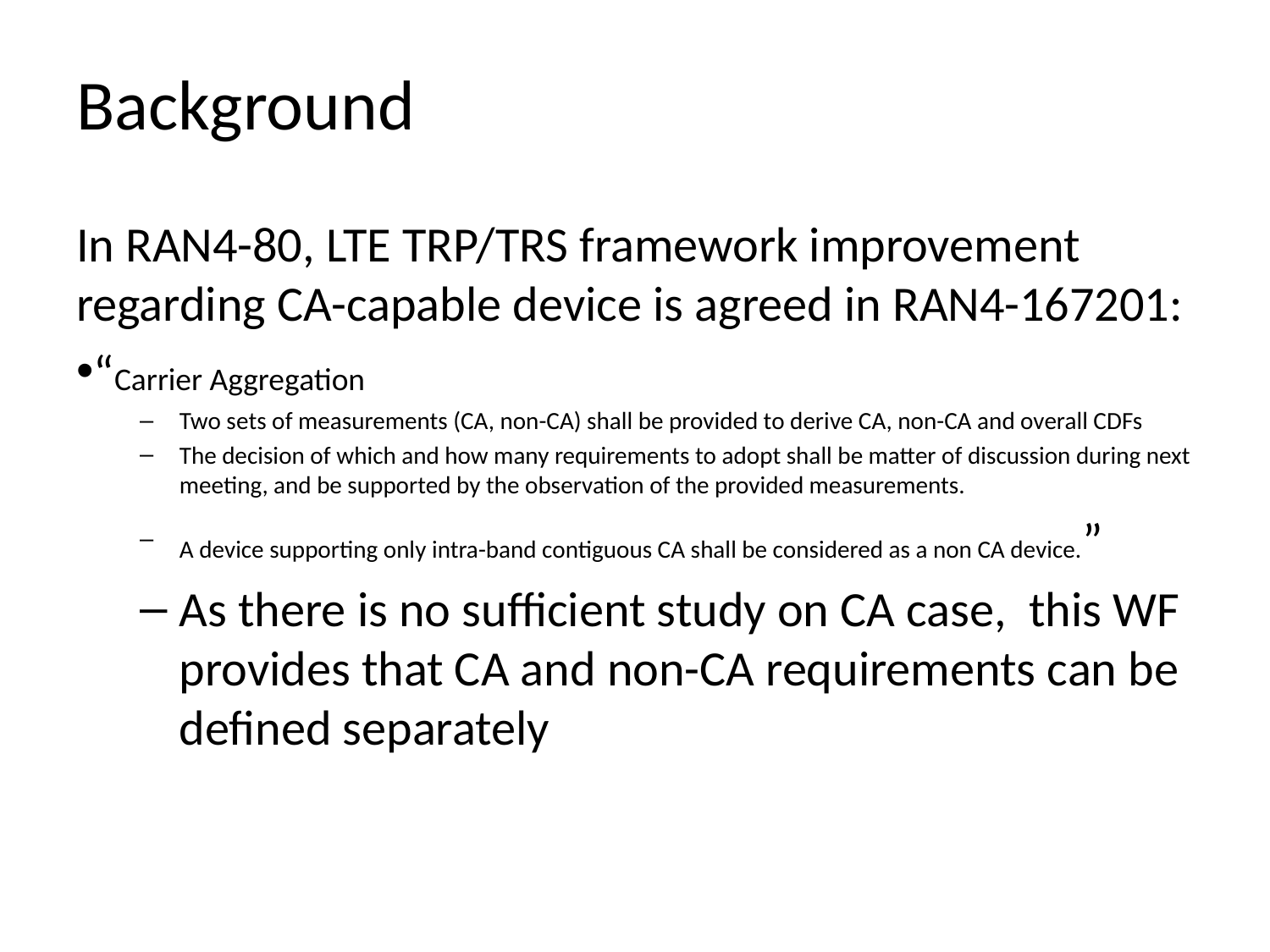

# Background
In RAN4-80, LTE TRP/TRS framework improvement regarding CA-capable device is agreed in RAN4-167201:
“Carrier Aggregation
Two sets of measurements (CA, non-CA) shall be provided to derive CA, non-CA and overall CDFs
The decision of which and how many requirements to adopt shall be matter of discussion during next meeting, and be supported by the observation of the provided measurements.
A device supporting only intra-band contiguous CA shall be considered as a non CA device.”
As there is no sufficient study on CA case,  this WF provides that CA and non-CA requirements can be defined separately